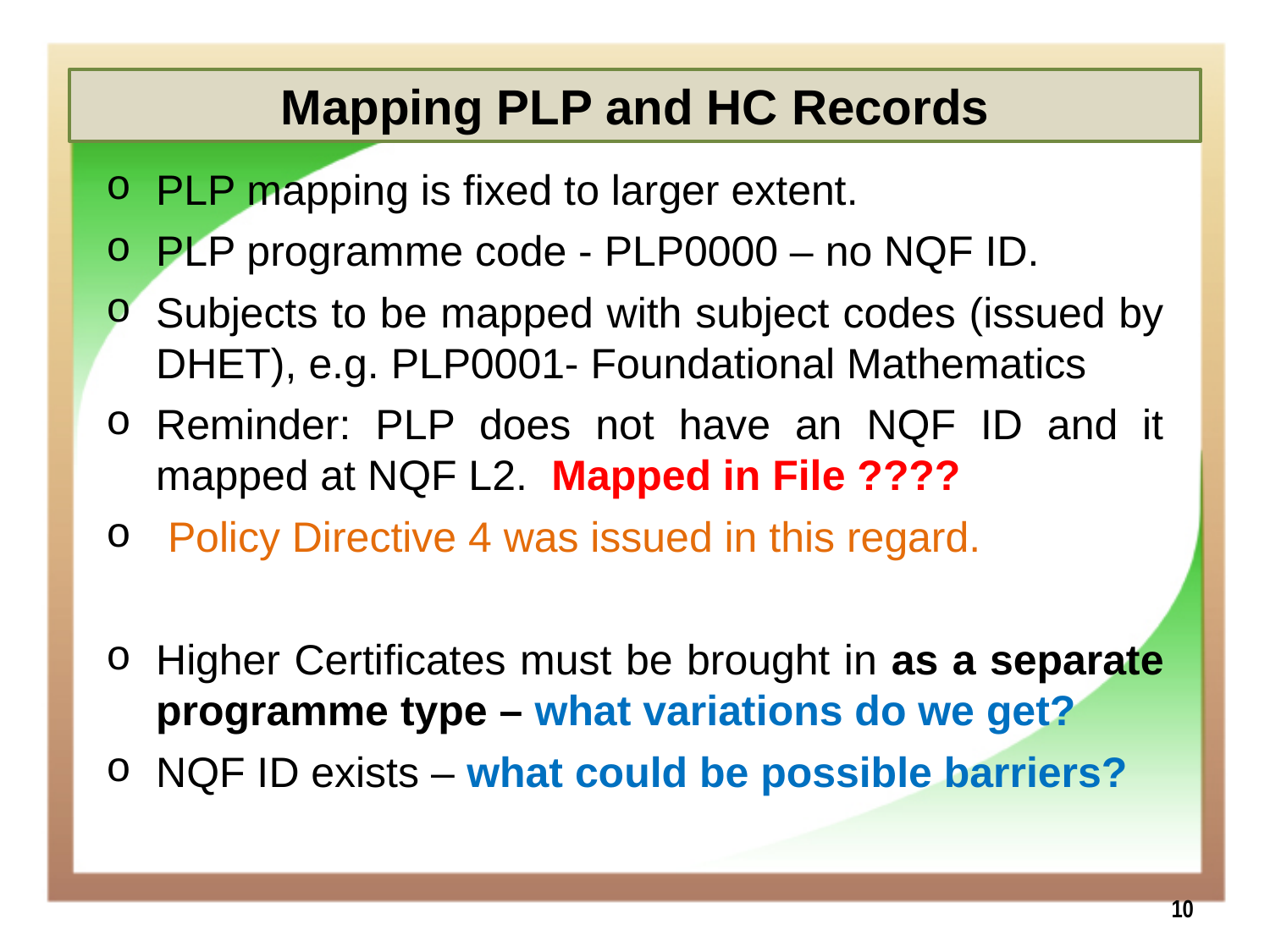

Mapping PLP and HC Records
PLP mapping is fixed to larger extent.
PLP programme code - PLP0000 – no NQF ID.
Subjects to be mapped with subject codes (issued by DHET), e.g. PLP0001- Foundational Mathematics
Reminder: PLP does not have an NQF ID and it mapped at NQF L2.  Mapped in File ????
 Policy Directive 4 was issued in this regard.

Higher Certificates must be brought in as a separate programme type – what variations do we get?
NQF ID exists – what could be possible barriers?

10